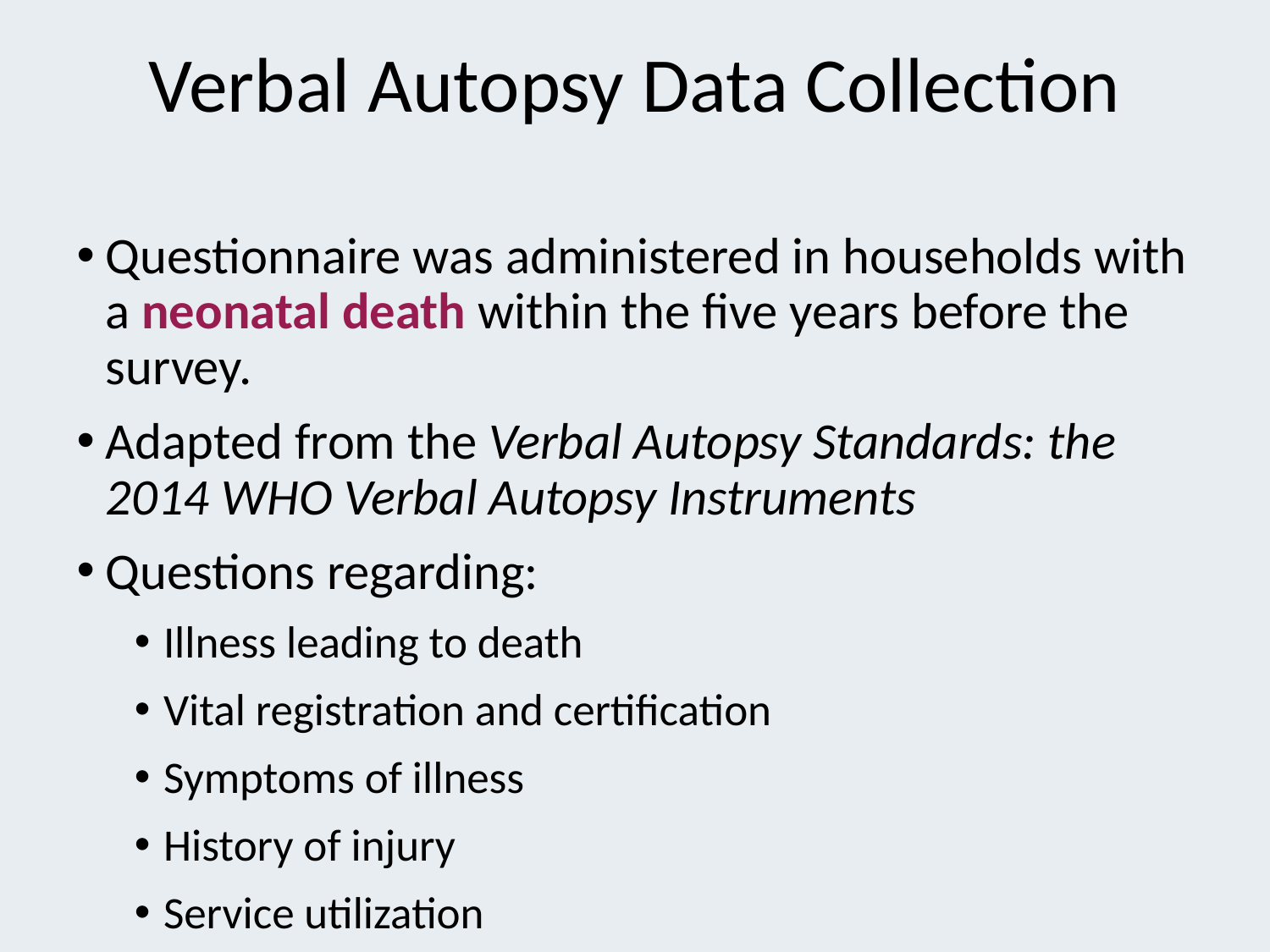

# Verbal Autopsy Data Collection
Questionnaire was administered in households with a neonatal death within the five years before the survey.
Adapted from the Verbal Autopsy Standards: the 2014 WHO Verbal Autopsy Instruments
Questions regarding:
Illness leading to death
Vital registration and certification
Symptoms of illness
History of injury
Service utilization